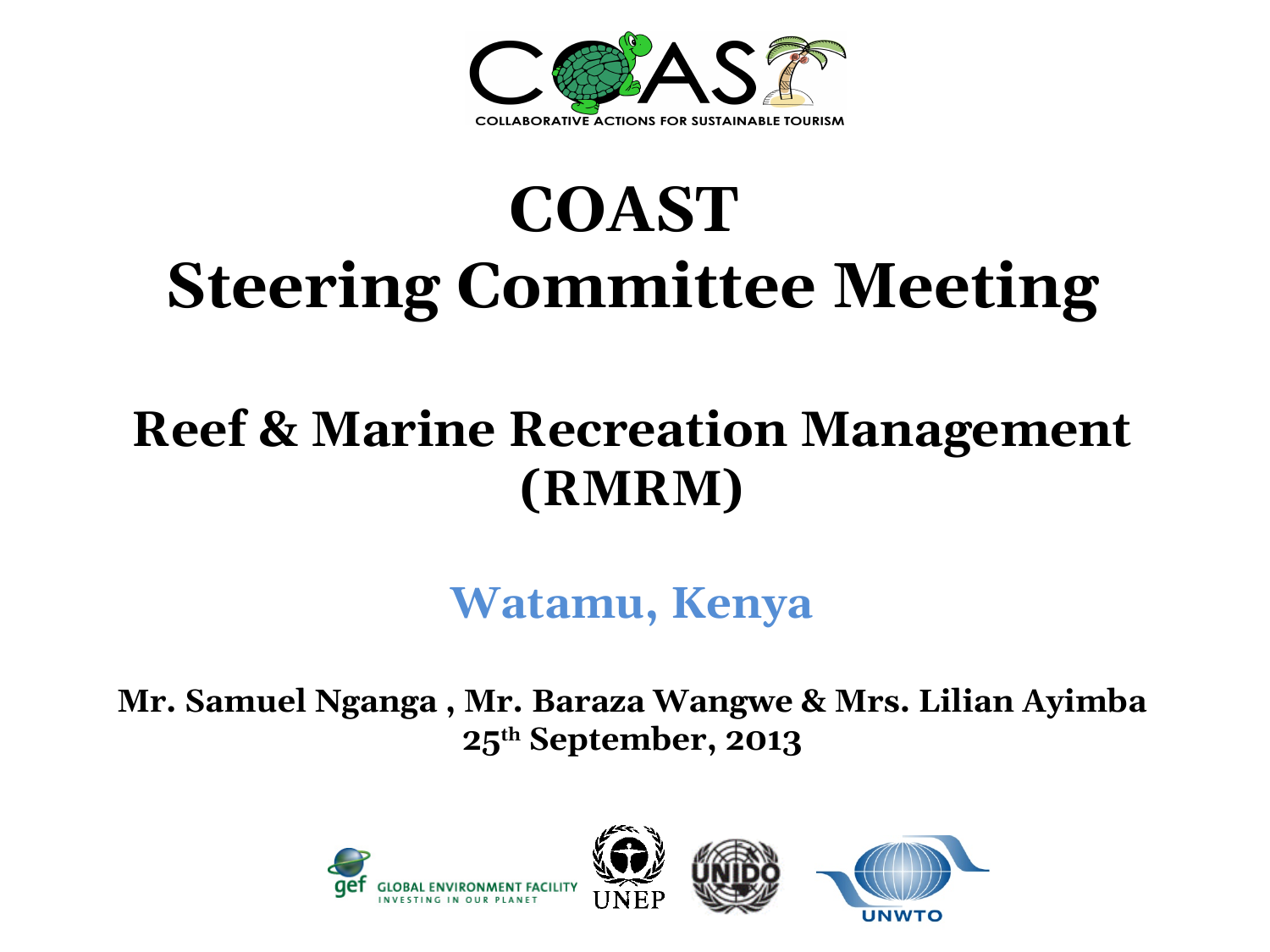

COAST
Steering Committee Meeting
Reef & Marine Recreation Management
(RMRM)
Watamu, Kenya
Mr. Samuel Nganga , Mr. Baraza Wangwe & Mrs. Lilian Ayimba
25th September, 2013